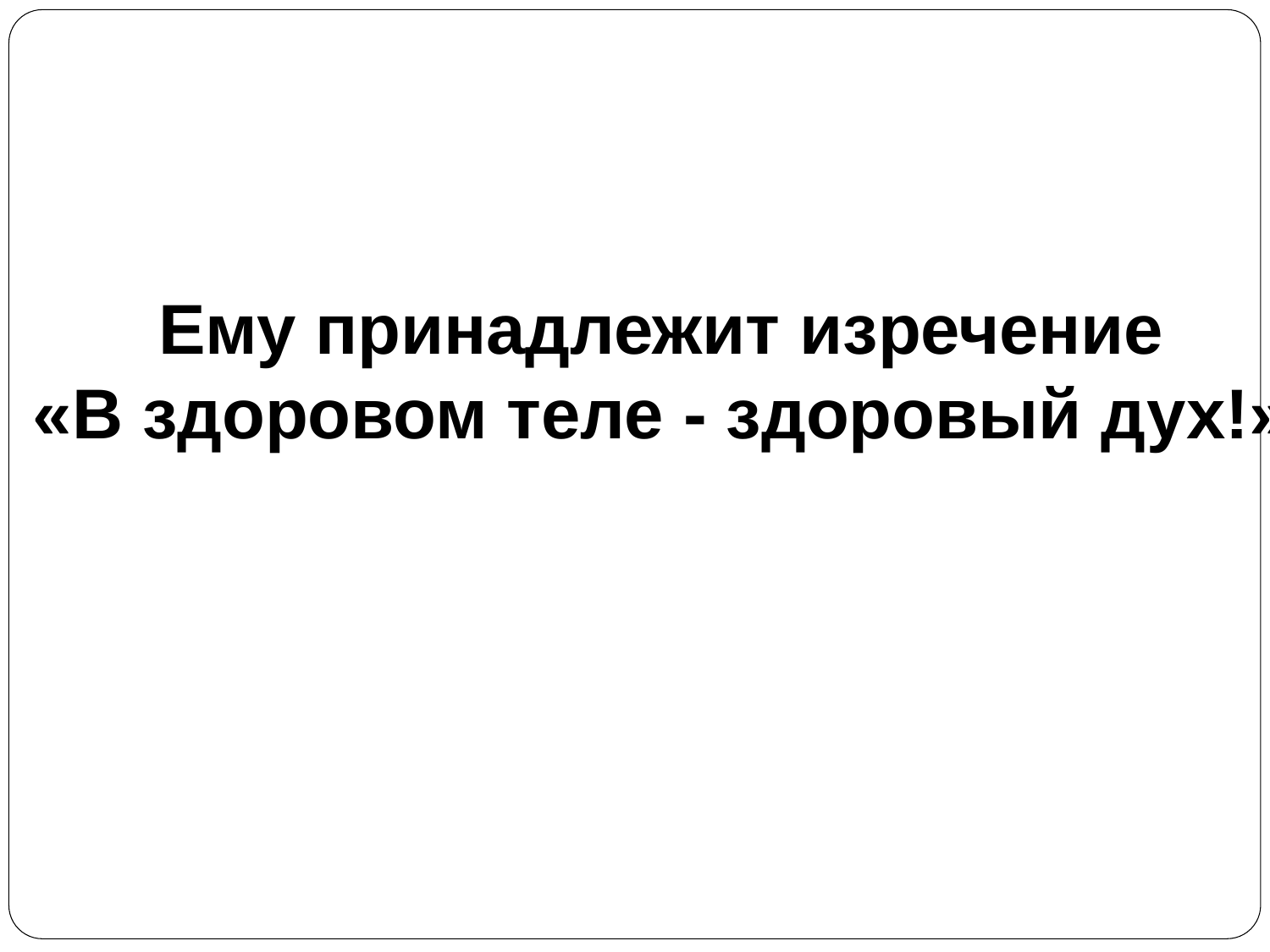

Ему принадлежит изречение
«В здоровом теле - здоровый дух!»